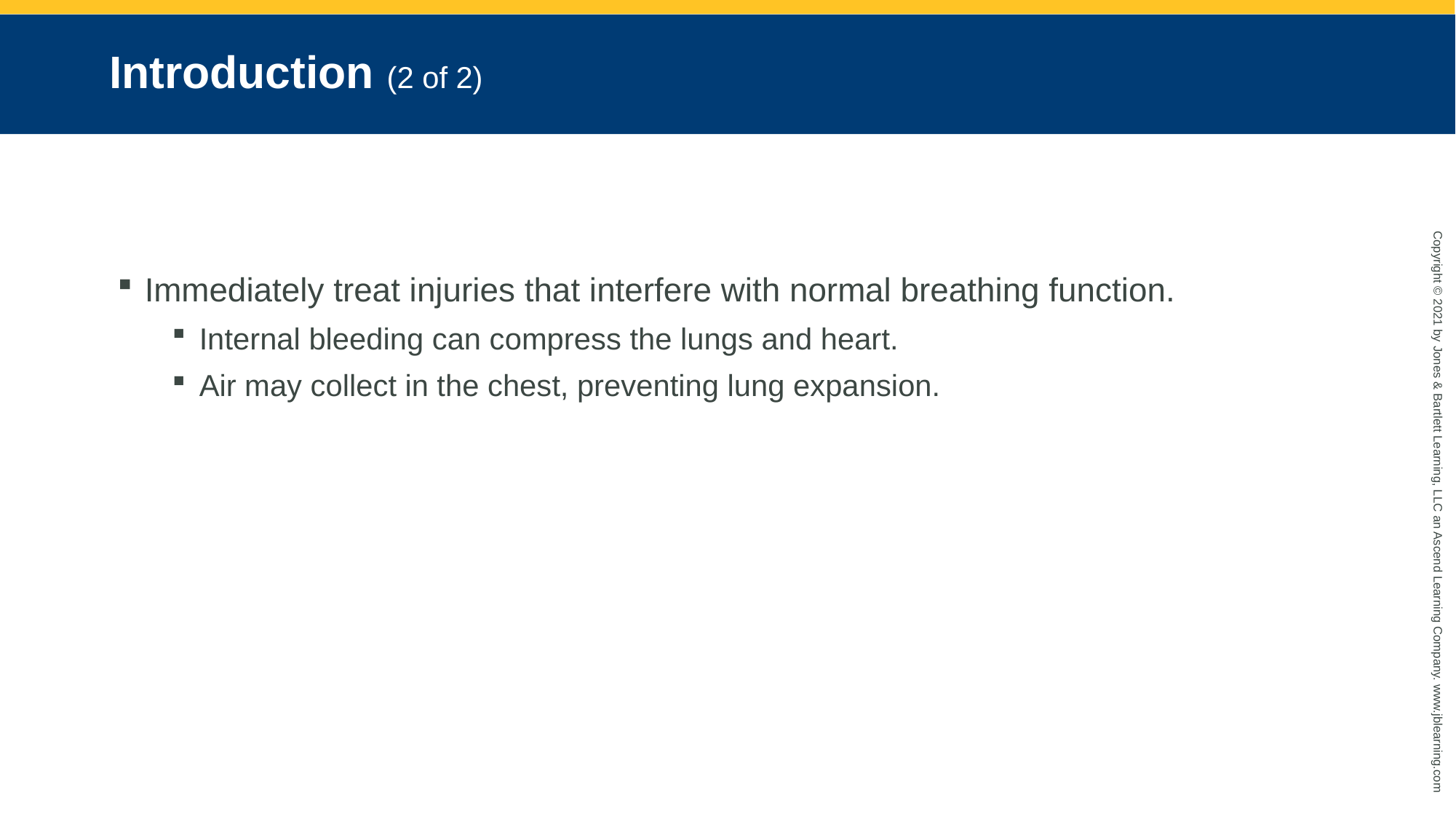

# Introduction (2 of 2)
Immediately treat injuries that interfere with normal breathing function.
Internal bleeding can compress the lungs and heart.
Air may collect in the chest, preventing lung expansion.